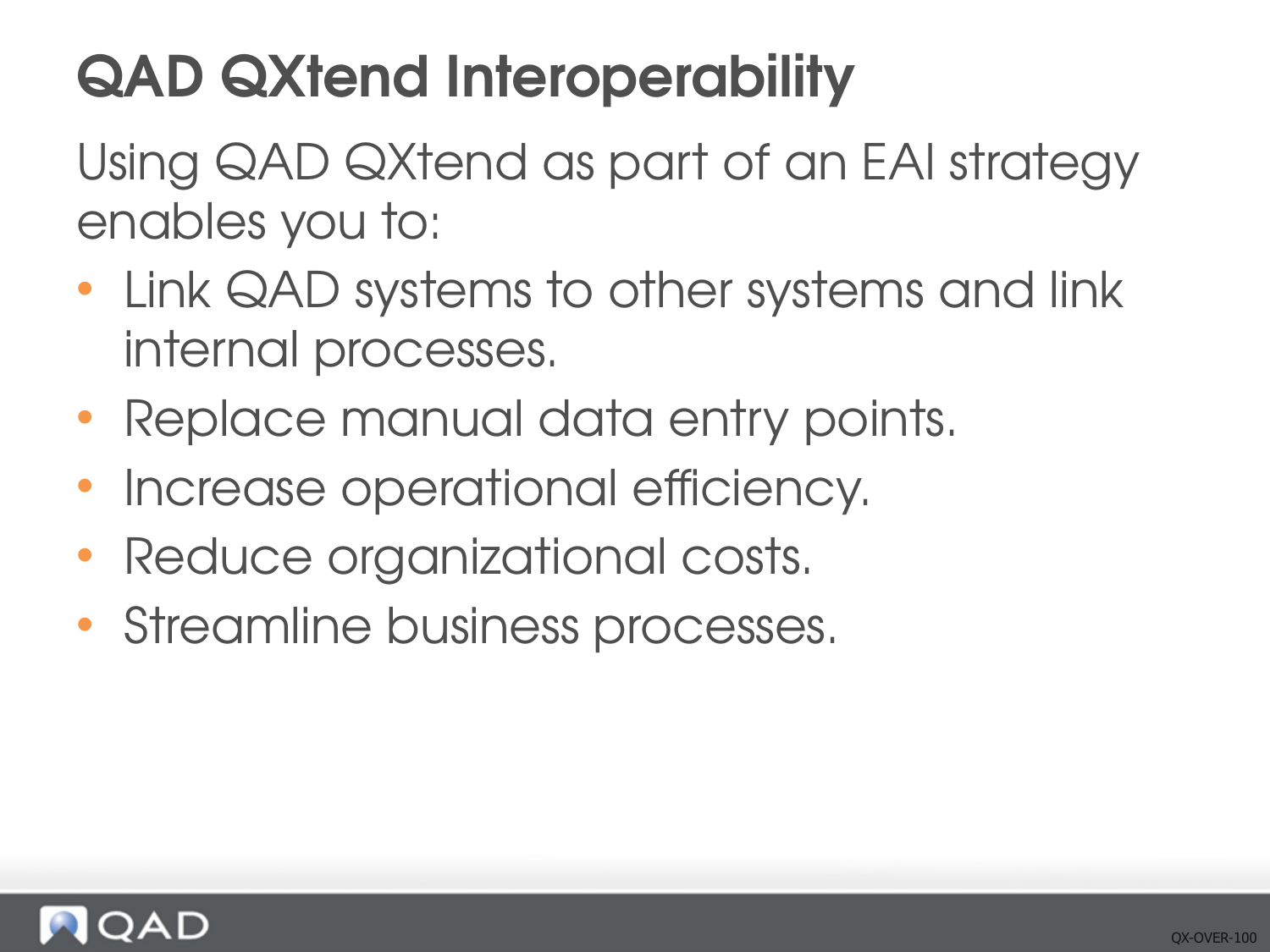

# QAD QXtend Interoperability
Using QAD QXtend as part of an EAI strategy enables you to:
Link QAD systems to other systems and link internal processes.
Replace manual data entry points.
Increase operational efficiency.
Reduce organizational costs.
Streamline business processes.
QX-OVER-100